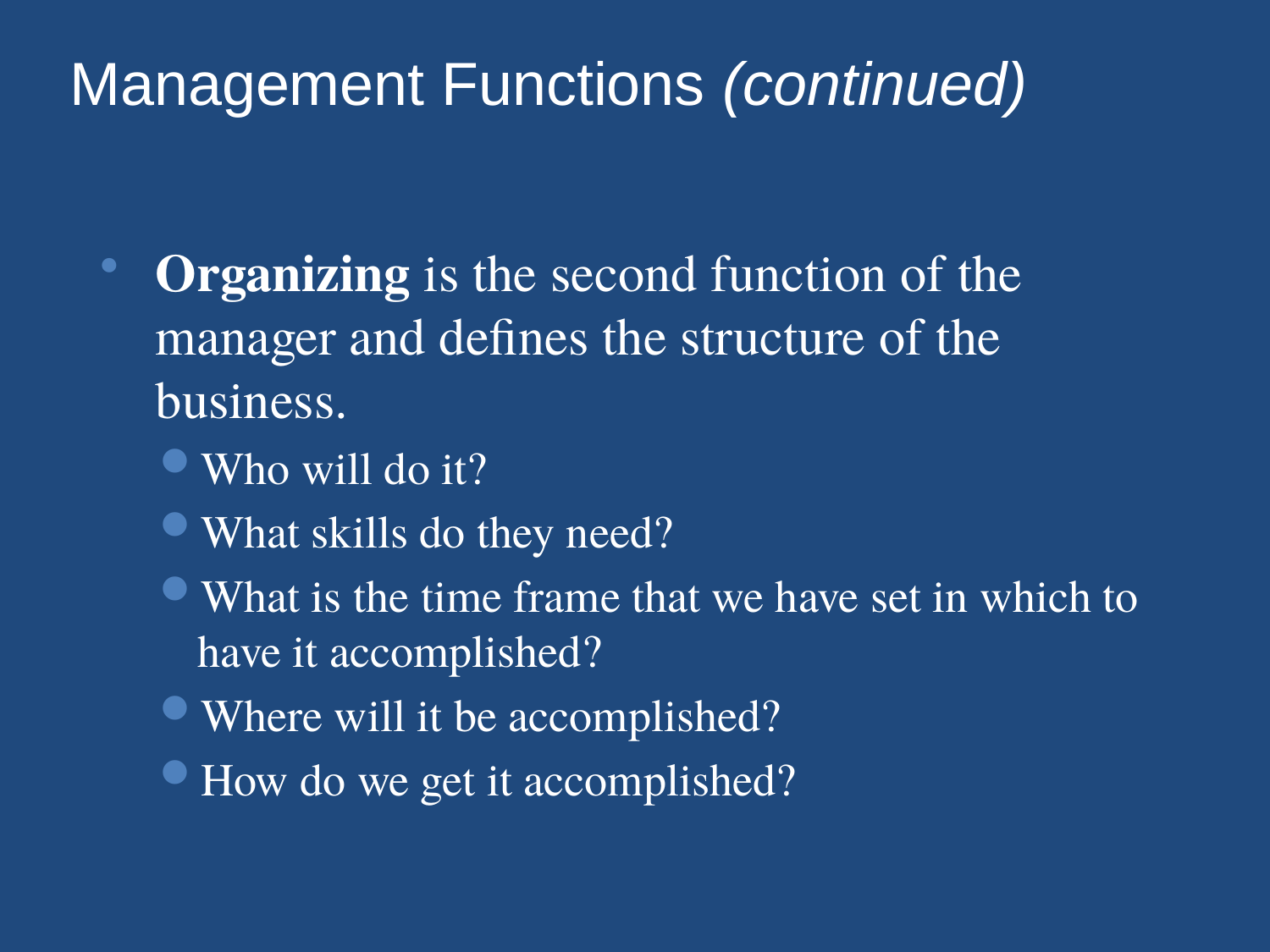

# Management Functions (continued)
Organizing is the second function of the manager and defines the structure of the business.
Who will do it?
What skills do they need?
What is the time frame that we have set in which to have it accomplished?
Where will it be accomplished?
How do we get it accomplished?